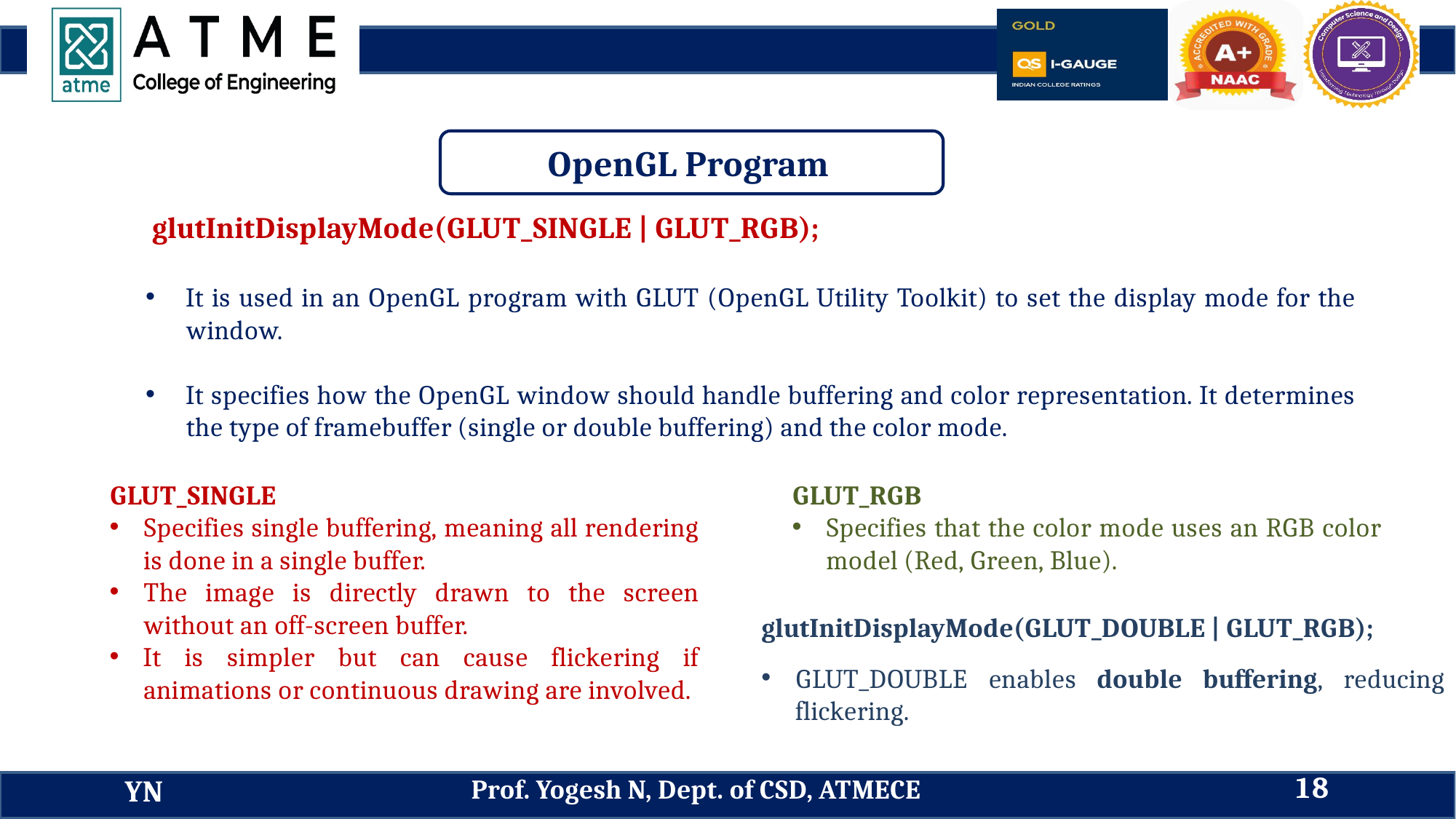

OpenGL Program
 glutInitDisplayMode(GLUT_SINGLE | GLUT_RGB);

It is used in an OpenGL program with GLUT (OpenGL Utility Toolkit) to set the display mode for the window.

It specifies how the OpenGL window should handle buffering and color representation. It determines the type of framebuffer (single or double buffering) and the color mode.
GLUT_SINGLE
Specifies single buffering, meaning all rendering is done in a single buffer.
The image is directly drawn to the screen without an off-screen buffer.
It is simpler but can cause flickering if animations or continuous drawing are involved.
GLUT_RGB
Specifies that the color mode uses an RGB color model (Red, Green, Blue).
glutInitDisplayMode(GLUT_DOUBLE | GLUT_RGB);

GLUT_DOUBLE enables double buffering, reducing flickering.
18
Prof. Yogesh N, Dept. of CSD, ATMECE
YN